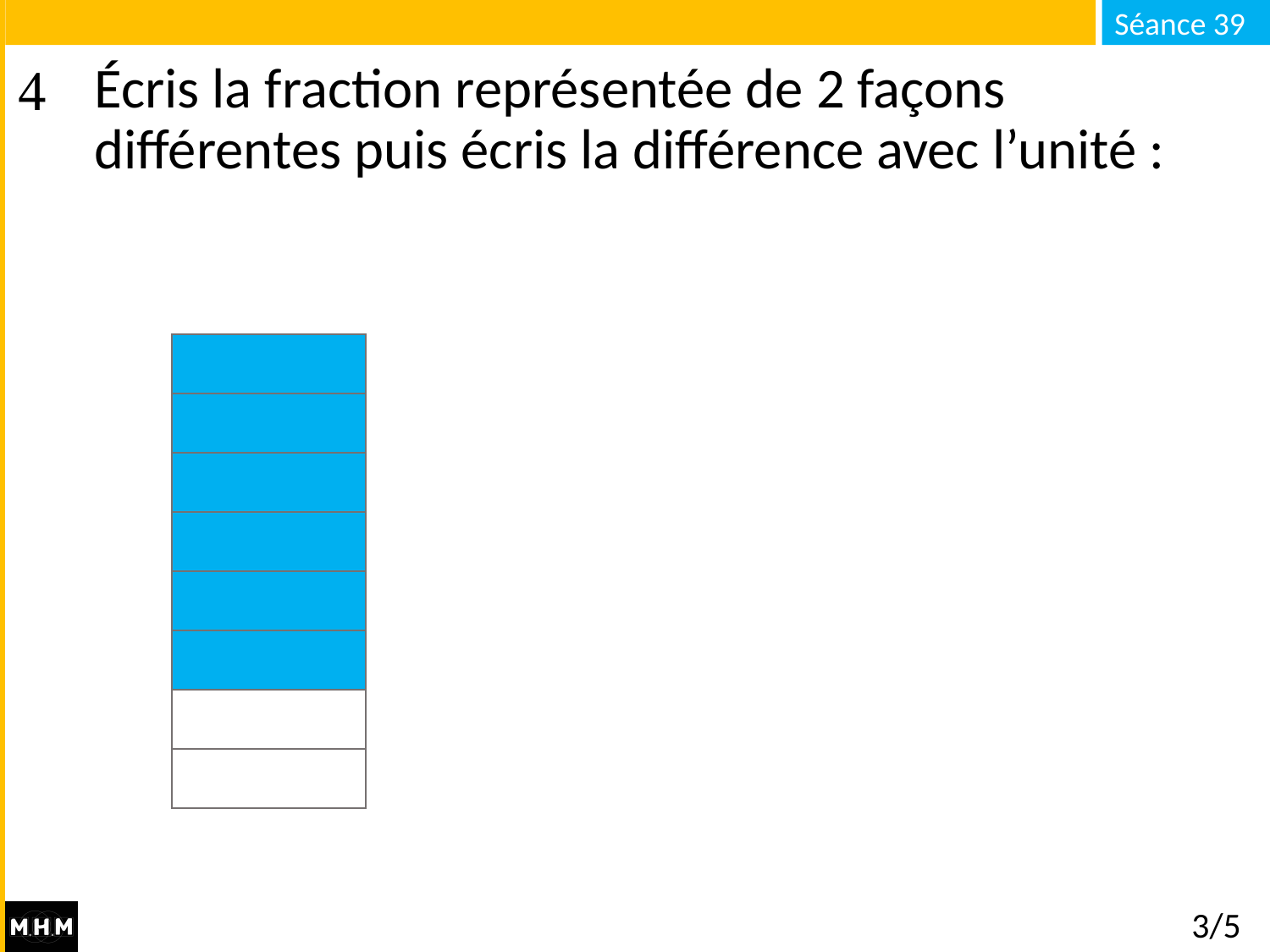

# Écris la fraction représentée de 2 façons différentes puis écris la différence avec l’unité :

3/5